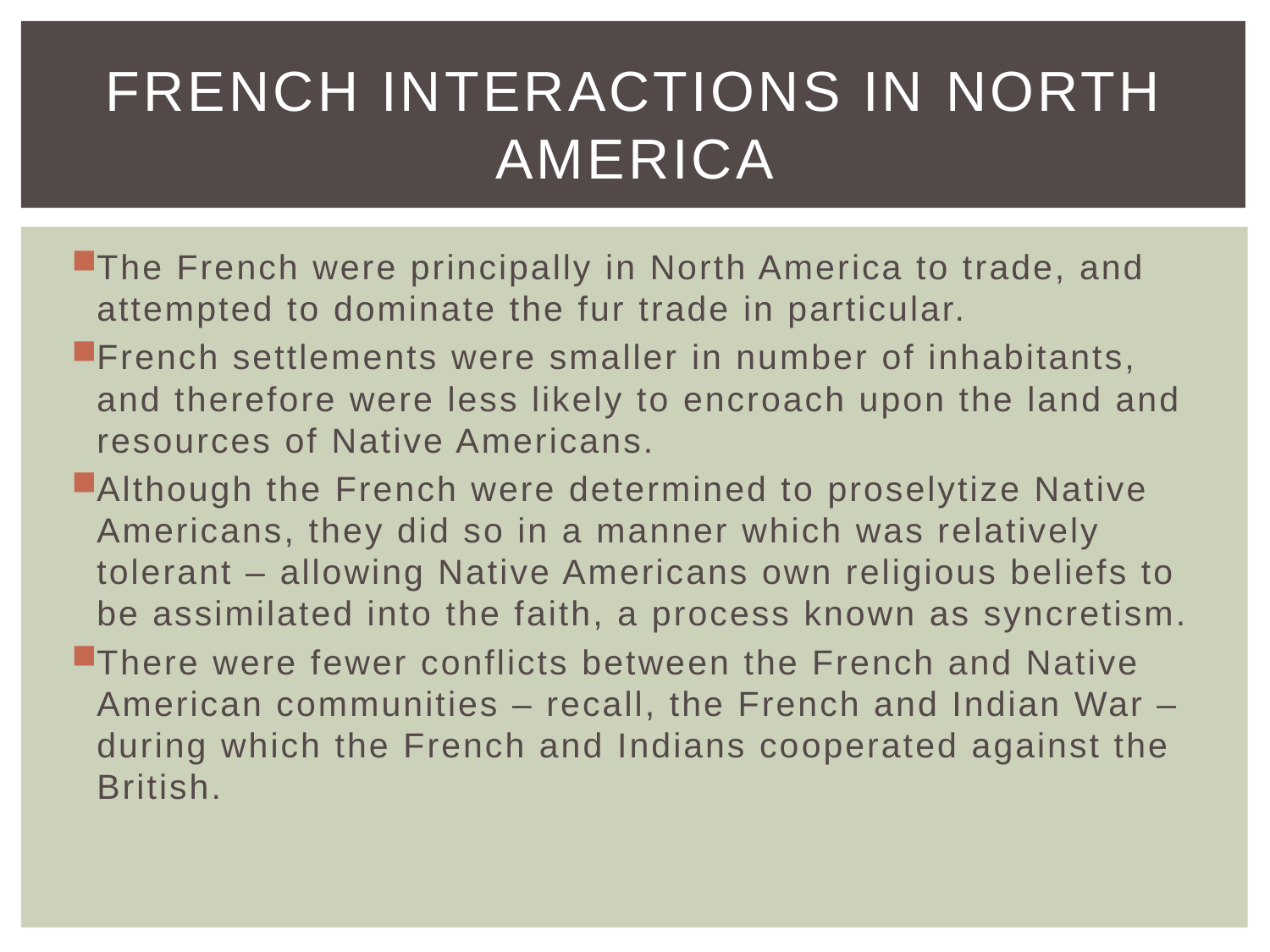

# French Interactions in North America
The French were principally in North America to trade, and attempted to dominate the fur trade in particular.
French settlements were smaller in number of inhabitants, and therefore were less likely to encroach upon the land and resources of Native Americans.
Although the French were determined to proselytize Native Americans, they did so in a manner which was relatively tolerant – allowing Native Americans own religious beliefs to be assimilated into the faith, a process known as syncretism.
There were fewer conflicts between the French and Native American communities – recall, the French and Indian War – during which the French and Indians cooperated against the British.